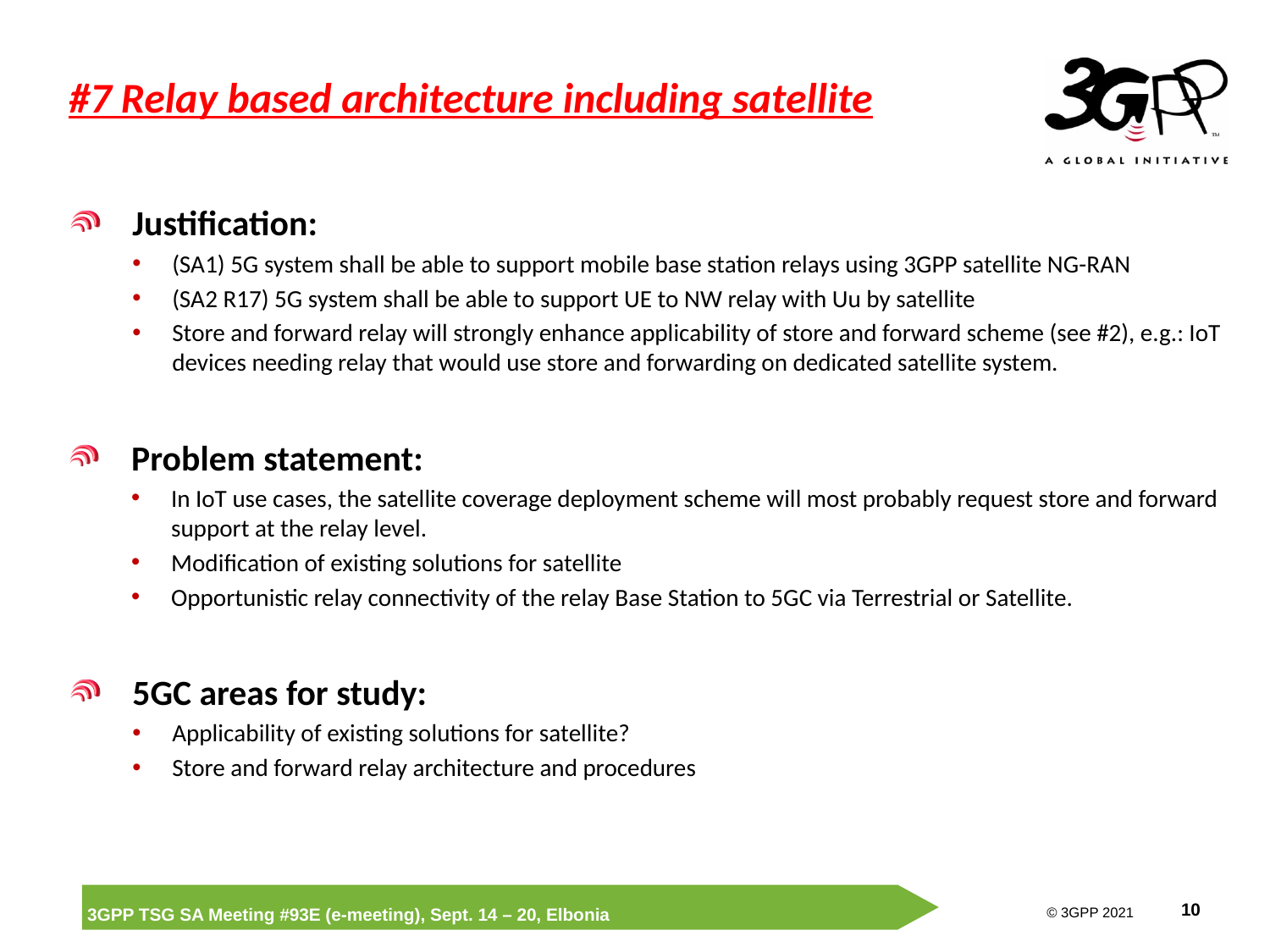

# #7 Relay based architecture including satellite
Justification:
(SA1) 5G system shall be able to support mobile base station relays using 3GPP satellite NG-RAN
(SA2 R17) 5G system shall be able to support UE to NW relay with Uu by satellite
Store and forward relay will strongly enhance applicability of store and forward scheme (see #2), e.g.: IoT devices needing relay that would use store and forwarding on dedicated satellite system.

Problem statement:
In IoT use cases, the satellite coverage deployment scheme will most probably request store and forward support at the relay level.
Modification of existing solutions for satellite
Opportunistic relay connectivity of the relay Base Station to 5GC via Terrestrial or Satellite.

5GC areas for study:
Applicability of existing solutions for satellite?
Store and forward relay architecture and procedures